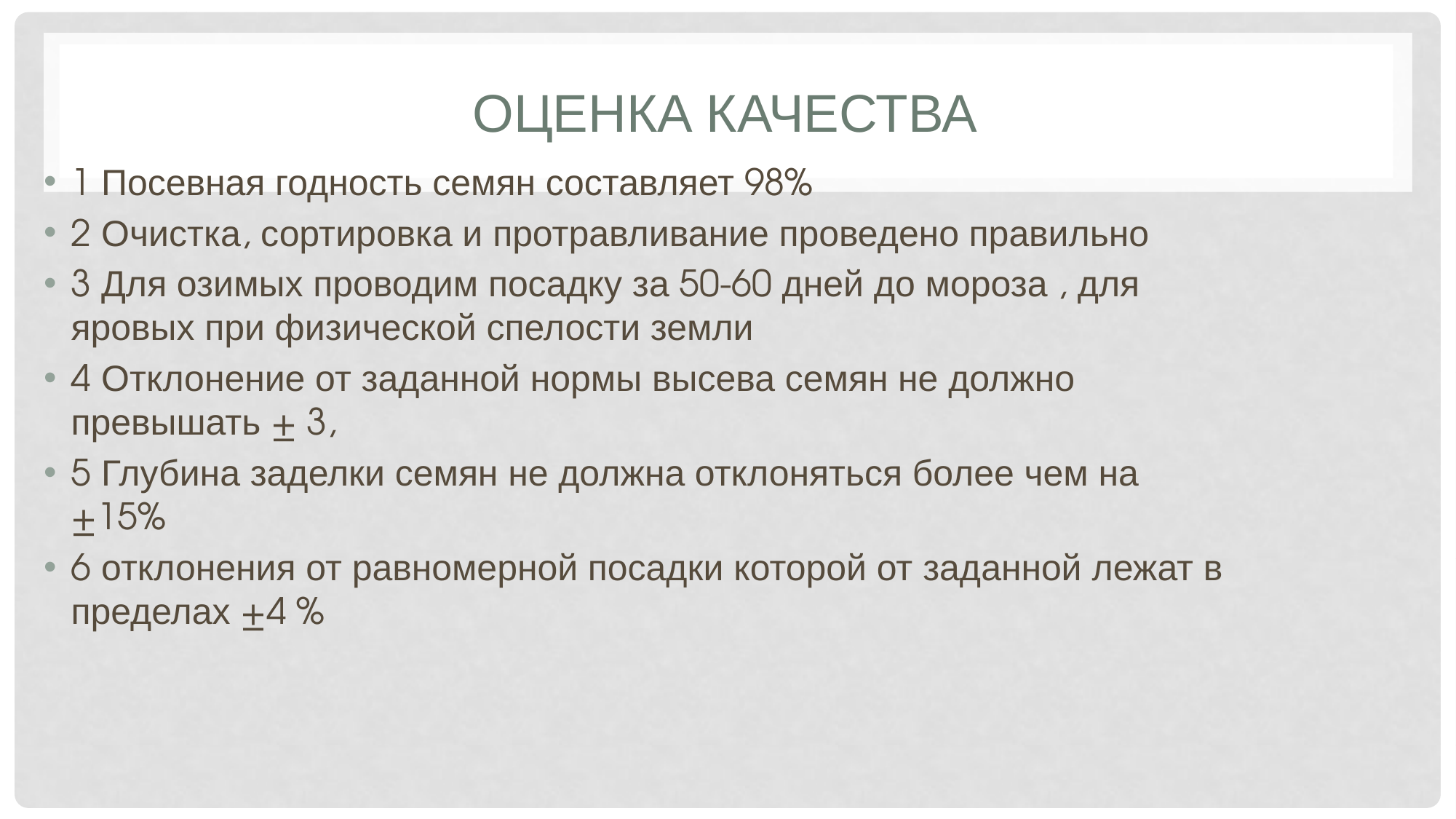

# Оценка качества
1 Посевная годность семян составляет 98%
2 Очистка, сортировка и протравливание проведено правильно
3 Для озимых проводим посадку за 50-60 дней до мороза , для яровых при физической спелости земли
4 Отклонение от заданной нормы высева семян не должно превышать ± 3,
5 Глубина заделки семян не должна отклоняться более чем на ±15%
6 отклонения от равномерной посадки которой от заданной лежат в пределах ±4 %